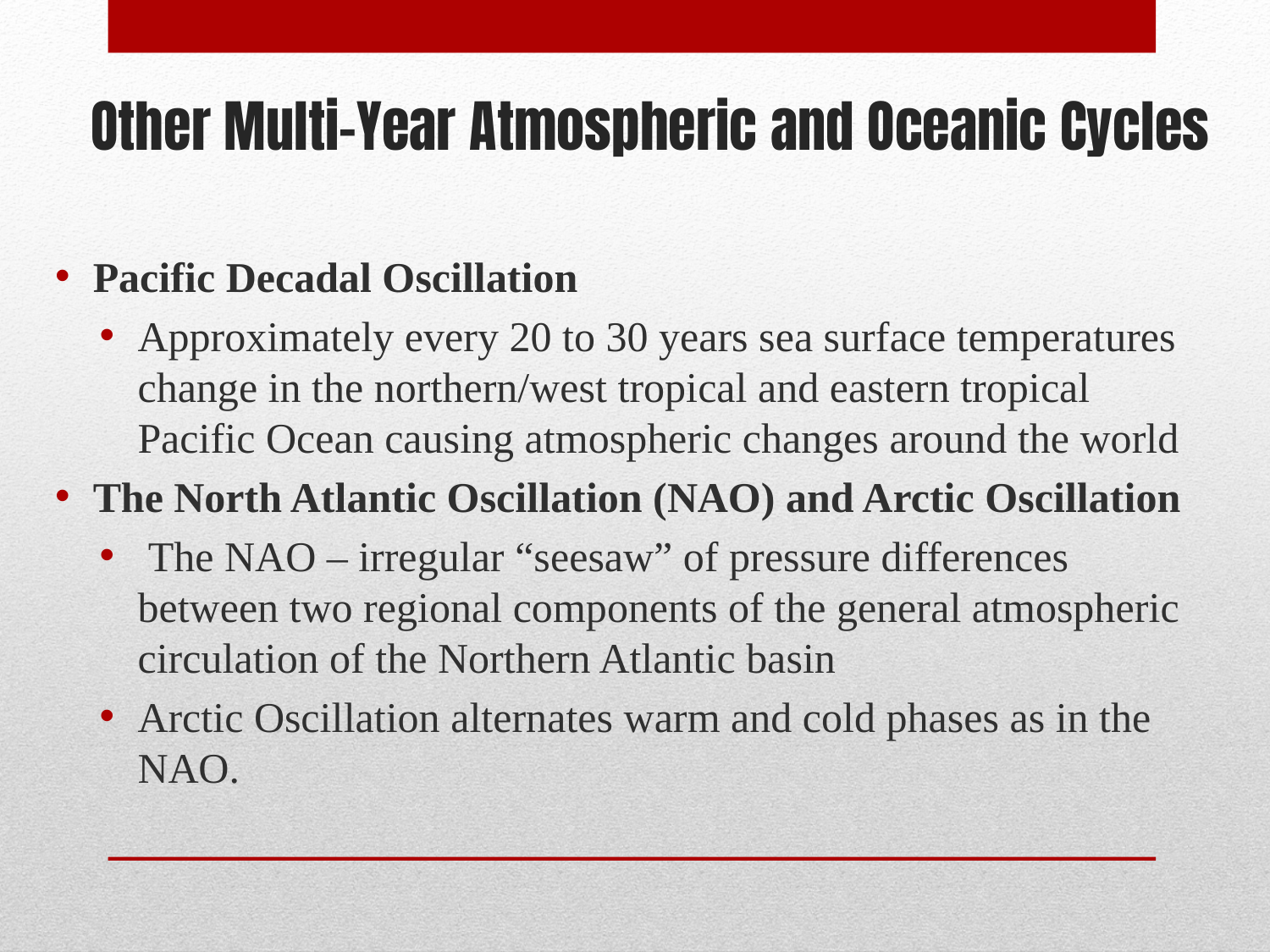

Other Multi-Year Atmospheric and Oceanic Cycles
Pacific Decadal Oscillation
Approximately every 20 to 30 years sea surface temperatures change in the northern/west tropical and eastern tropical Pacific Ocean causing atmospheric changes around the world
The North Atlantic Oscillation (NAO) and Arctic Oscillation
 The NAO – irregular “seesaw” of pressure differences between two regional components of the general atmospheric circulation of the Northern Atlantic basin
Arctic Oscillation alternates warm and cold phases as in the NAO.